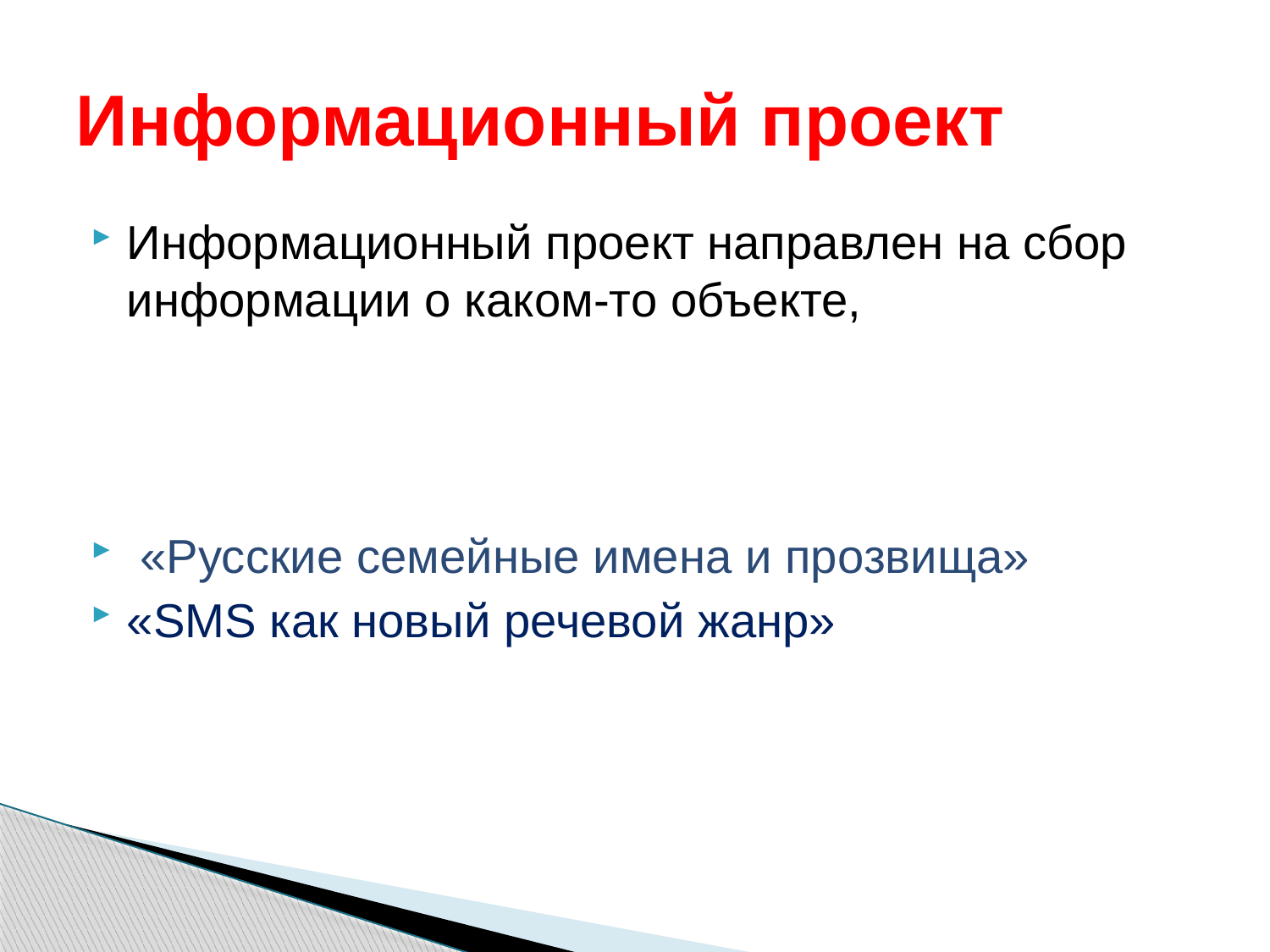

# Информационный проект
Информационный проект направлен на сбор информации о каком-то объекте,

 «Русские семейные имена и прозвища»
«SMS как новый речевой жанр»